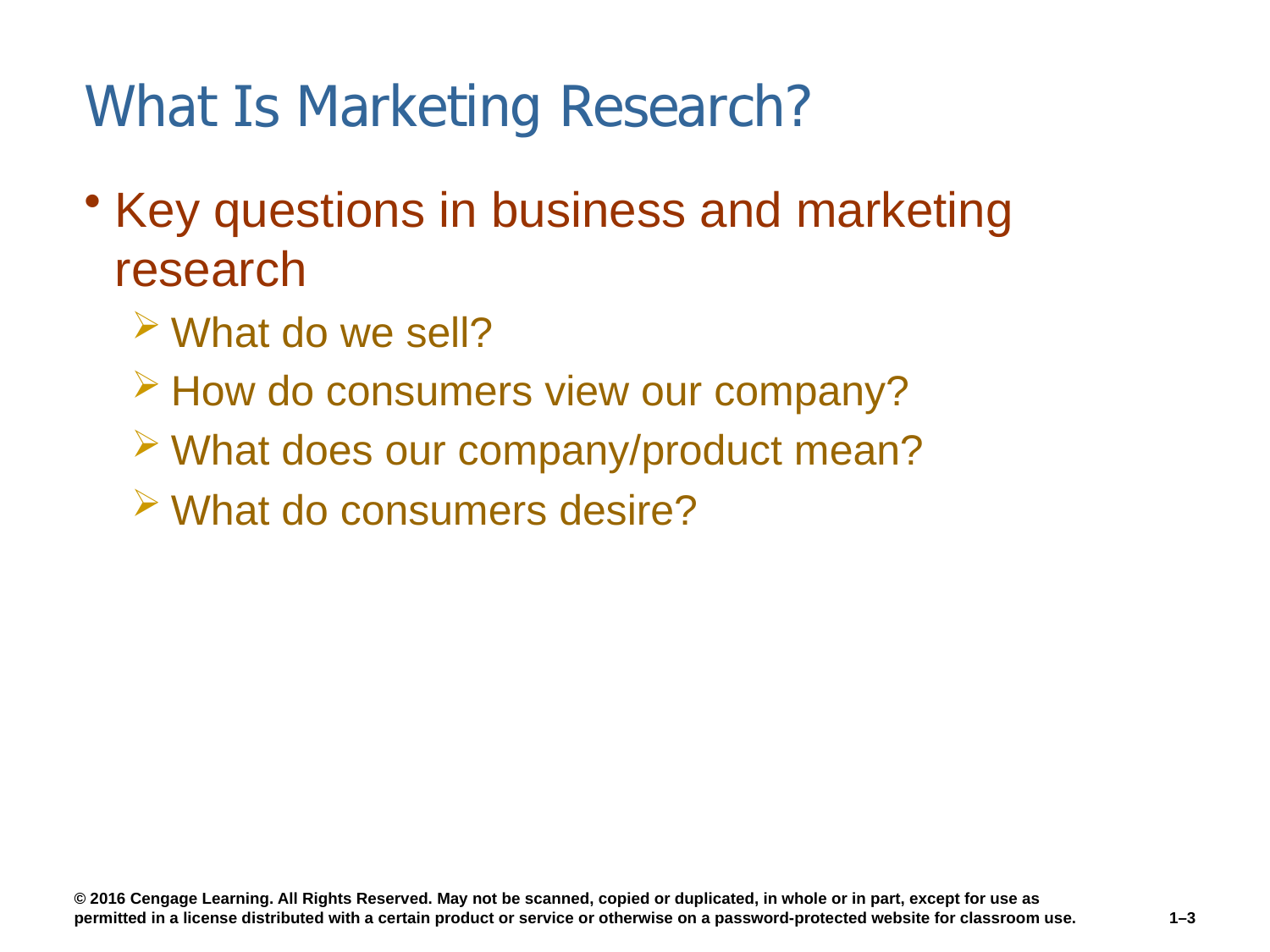

# What Is Marketing Research?
Key questions in business and marketing research
What do we sell?
How do consumers view our company?
What does our company/product mean?
What do consumers desire?
1–3
© 2016 Cengage Learning. All Rights Reserved. May not be scanned, copied or duplicated, in whole or in part, except for use as permitted in a license distributed with a certain product or service or otherwise on a password-protected website for classroom use.